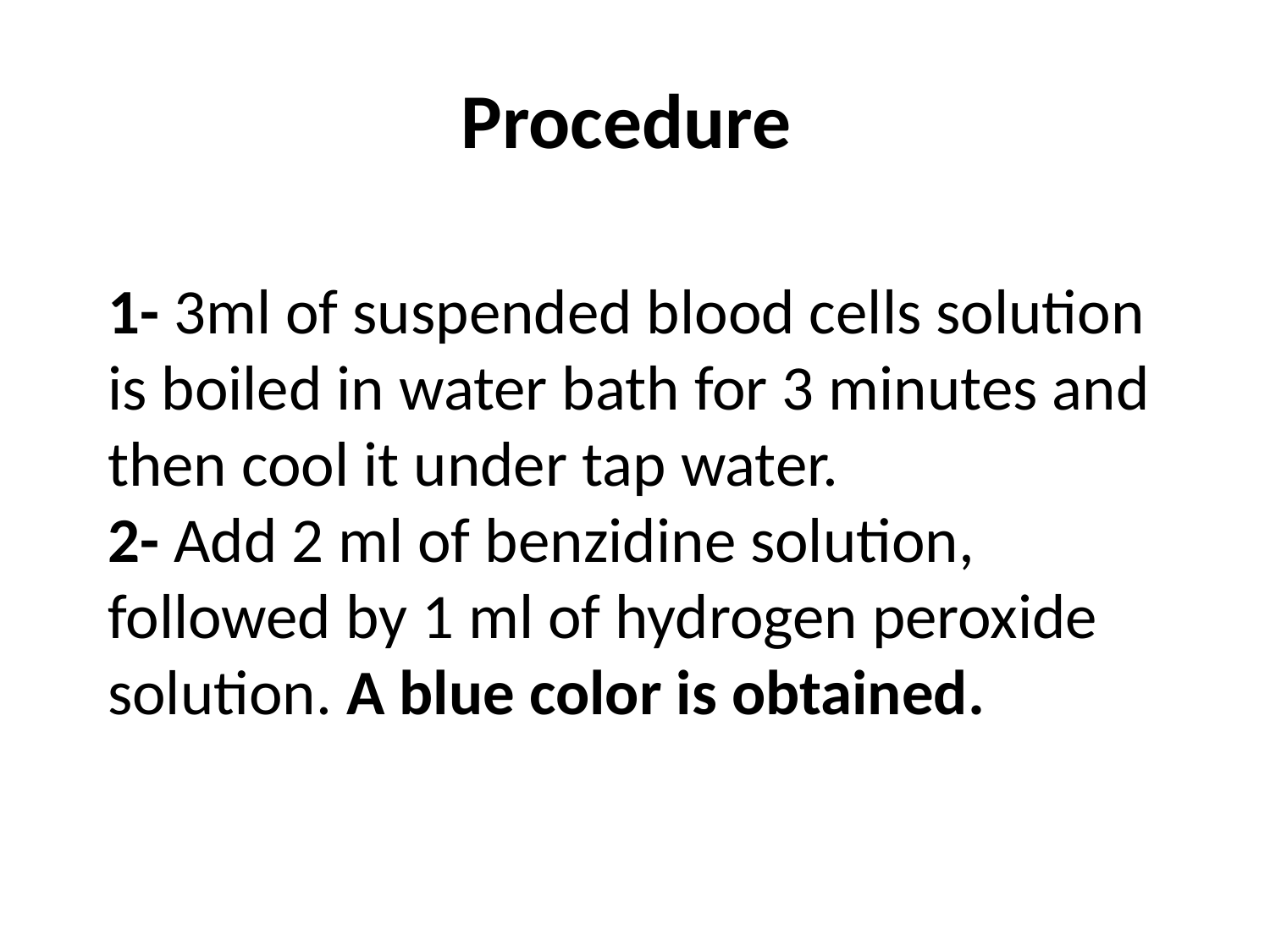

# Procedure

1- 3ml of suspended blood cells solution is boiled in water bath for 3 minutes and then cool it under tap water.
2- Add 2 ml of benzidine solution, followed by 1 ml of hydrogen peroxide solution. A blue color is obtained.